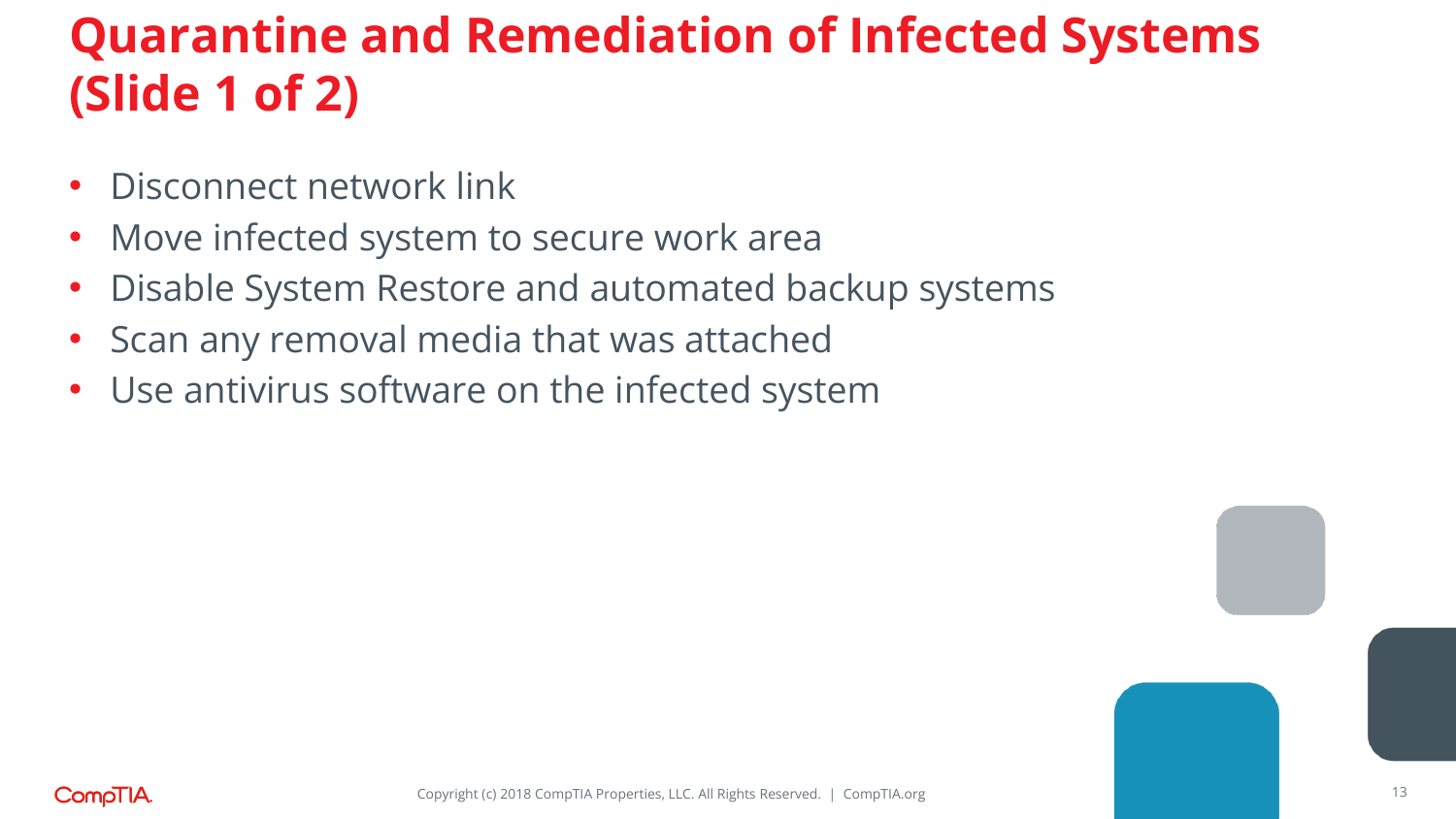

# Quarantine and Remediation of Infected Systems (Slide 1 of 2)
Disconnect network link
Move infected system to secure work area
Disable System Restore and automated backup systems
Scan any removal media that was attached
Use antivirus software on the infected system
13